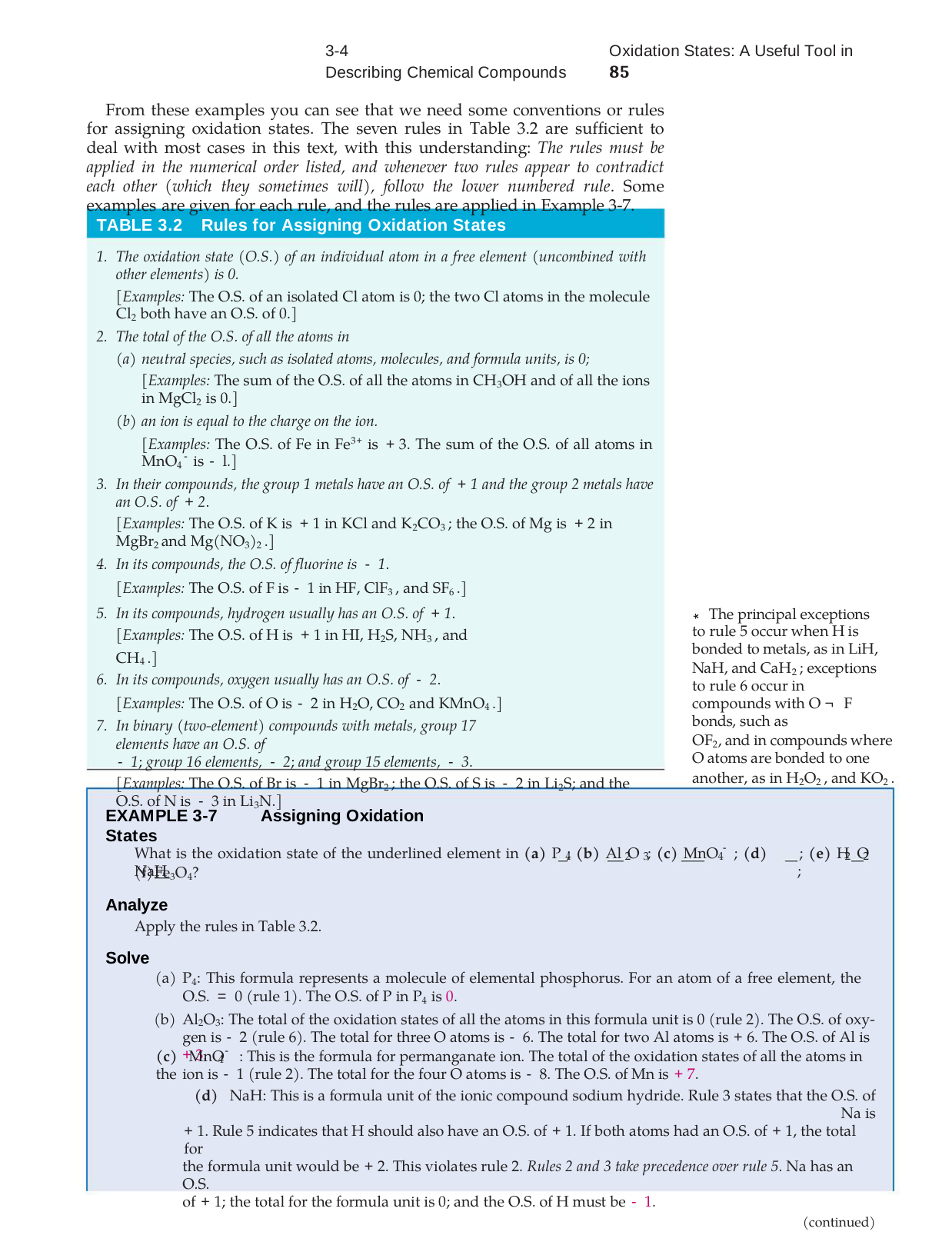

3-4	Oxidation States: A Useful Tool in Describing Chemical Compounds	85

From these examples you can see that we need some conventions or rules for assigning oxidation states. The seven rules in Table 3.2 are sufficient to deal with most cases in this text, with this understanding: The rules must be applied in the numerical order listed, and whenever two rules appear to contradict each other (which they sometimes will), follow the lower numbered rule. Some examples are given for each rule, and the rules are applied in Example 3-7.
TABLE 3.2	Rules for Assigning Oxidation States
The oxidation state (O.S.) of an individual atom in a free element (uncombined with other elements) is 0.
[Examples: The O.S. of an isolated Cl atom is 0; the two Cl atoms in the molecule Cl2 both have an O.S. of 0.]
The total of the O.S. of all the atoms in
neutral species, such as isolated atoms, molecules, and formula units, is 0;
[Examples: The sum of the O.S. of all the atoms in CH3OH and of all the ions in MgCl2 is 0.]
an ion is equal to the charge on the ion.
[Examples: The O.S. of Fe in Fe3+  is  + 3. The sum of the O.S. of all atoms in MnO4                             is - l.]
In their compounds, the group 1 metals have an O.S. of  + 1 and the group 2 metals have an O.S. of  + 2.
[Examples: The O.S. of K is  + 1 in KCl and K2CO3 ; the O.S. of Mg is  + 2 in MgBr2 and Mg(NO3)2 .]
In its compounds, the O.S. of fluorine is  - 1.
[Examples: The O.S. of F is - 1 in HF, ClF3 , and SF6 .]
In its compounds, hydrogen usually has an O.S. of  + 1. [Examples: The O.S. of H is  + 1 in HI, H2S, NH3 , and CH4 .]
In its compounds, oxygen usually has an O.S. of  - 2.
[Examples: The O.S. of O is - 2 in H2O, CO2 and KMnO4 .]
In binary (two-element) compounds with metals, group 17 elements have an O.S. of
- 1; group 16 elements,  - 2; and group 15 elements,  - 3.
[Examples: The O.S. of Br is  - 1 in MgBr2 ; the O.S. of S is  - 2 in Li2S; and the O.S. of N is  - 3 in Li3N.]
-
*
The principal exceptions to rule 5 occur when H is bonded to metals, as in LiH, NaH, and CaH2 ; exceptions to rule 6 occur in compounds with O ¬ F bonds, such as
OF2, and in compounds where O atoms are bonded to one another, as in H2O2 , and KO2 .
EXAMPLE 3-7	Assigning Oxidation States
-
What is the oxidation state of the underlined element in (a) P ; (b) Al O  ; (c) MnO                      ; (d) NaH
 ; (e) H  O  ;
4	2    3	4
2    2
Fe3O4?
Analyze
Apply the rules in Table 3.2.
Solve
P4 : This formula represents a molecule of elemental phosphorus. For an atom of a free element, the
O.S.  =  0 (rule 1). The O.S. of P in P4 is 0.
Al2O3: The total of the oxidation states of all the atoms in this formula unit is 0 (rule 2). The O.S. of oxy- gen is - 2 (rule 6). The total for three O atoms is - 6. The total for two Al atoms is + 6. The O.S. of Al is + 3.
-
(c)   MnO                     : This is the formula for permanganate ion. The total of the oxidation states of all the atoms in the
4
ion is - 1 (rule 2). The total for the four O atoms is - 8. The O.S. of Mn is + 7.
(d)   NaH: This is a formula unit of the ionic compound sodium hydride. Rule 3 states that the O.S. of Na is
+ 1. Rule 5 indicates that H should also have an O.S. of + 1. If both atoms had an O.S. of + 1, the total for
the formula unit would be + 2. This violates rule 2. Rules 2 and 3 take precedence over rule 5. Na has an O.S.
of + 1; the total for the formula unit is 0; and the O.S. of H must be - 1.
(continued)